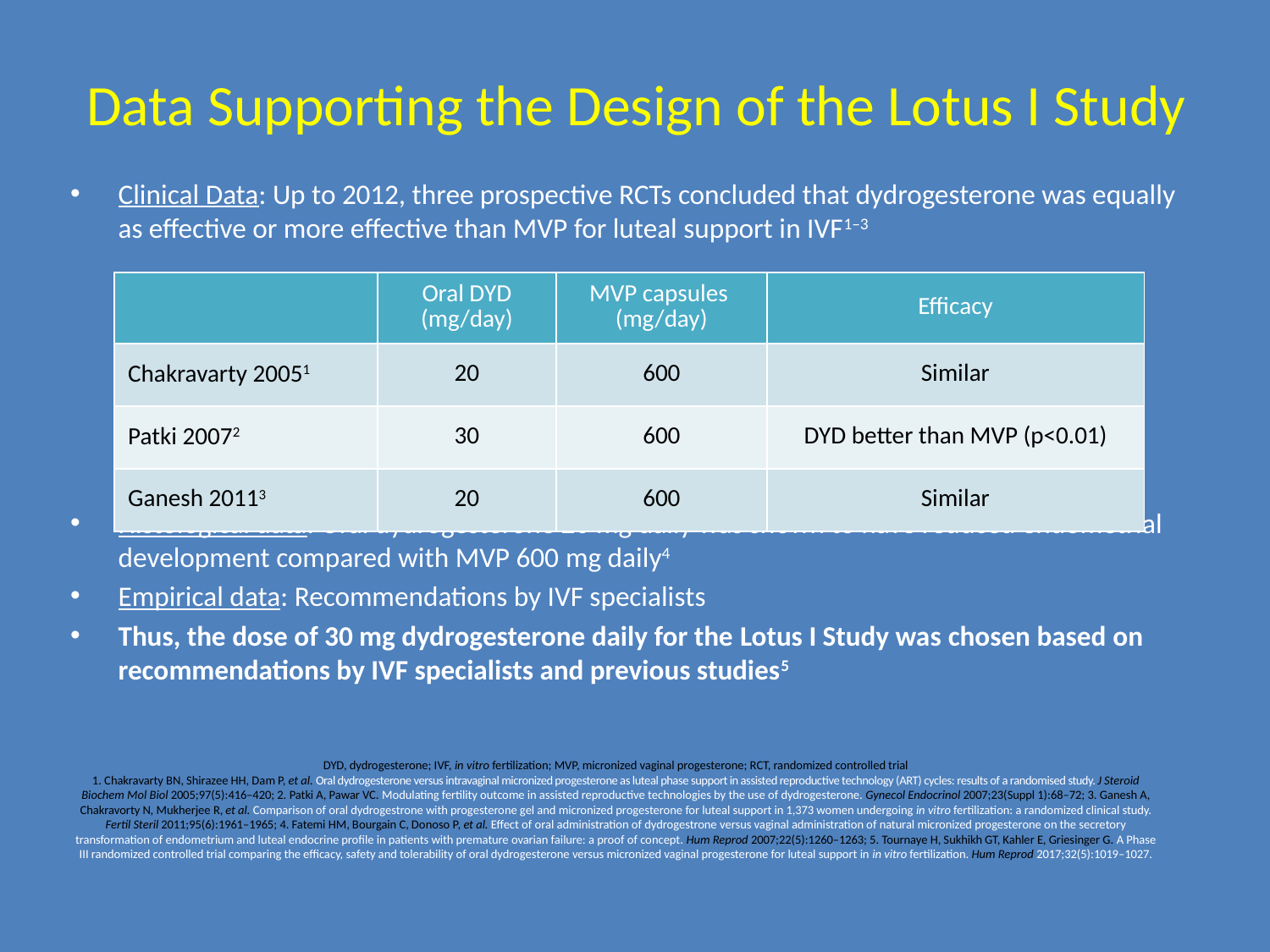

# Data Supporting the Design of the Lotus I Study
Clinical Data: Up to 2012, three prospective RCTs concluded that dydrogesterone was equally as effective or more effective than MVP for luteal support in IVF1–3

Histological data: Oral dydrogesterone 20 mg daily was shown to have reduced endometrial development compared with MVP 600 mg daily4
Empirical data: Recommendations by IVF specialists
Thus, the dose of 30 mg dydrogesterone daily for the Lotus I Study was chosen based on recommendations by IVF specialists and previous studies5
|  | Oral DYD (mg/day) | MVP capsules (mg/day) | Efficacy |
| --- | --- | --- | --- |
| Chakravarty 20051 | 20 | 600 | Similar |
| Patki 20072 | 30 | 600 | DYD better than MVP (p<0.01) |
| Ganesh 20113 | 20 | 600 | Similar |
DYD, dydrogesterone; IVF, in vitro fertilization; MVP, micronized vaginal progesterone; RCT, randomized controlled trial
1. Chakravarty BN, Shirazee HH, Dam P, et al. Oral dydrogesterone versus intravaginal micronized progesterone as luteal phase support in assisted reproductive technology (ART) cycles: results of a randomised study. J Steroid Biochem Mol Biol 2005;97(5):416–420; 2. Patki A, Pawar VC. Modulating fertility outcome in assisted reproductive technologies by the use of dydrogesterone. Gynecol Endocrinol 2007;23(Suppl 1):68–72; 3. Ganesh A, Chakravorty N, Mukherjee R, et al. Comparison of oral dydrogestrone with progesterone gel and micronized progesterone for luteal support in 1,373 women undergoing in vitro fertilization: a randomized clinical study. Fertil Steril 2011;95(6):1961–1965; 4. Fatemi HM, Bourgain C, Donoso P, et al. Effect of oral administration of dydrogestrone versus vaginal administration of natural micronized progesterone on the secretory transformation of endometrium and luteal endocrine profile in patients with premature ovarian failure: a proof of concept. Hum Reprod 2007;22(5):1260–1263; 5. Tournaye H, Sukhikh GT, Kahler E, Griesinger G. A Phase III randomized controlled trial comparing the efficacy, safety and tolerability of oral dydrogesterone versus micronized vaginal progesterone for luteal support in in vitro fertilization. Hum Reprod 2017;32(5):1019–1027.